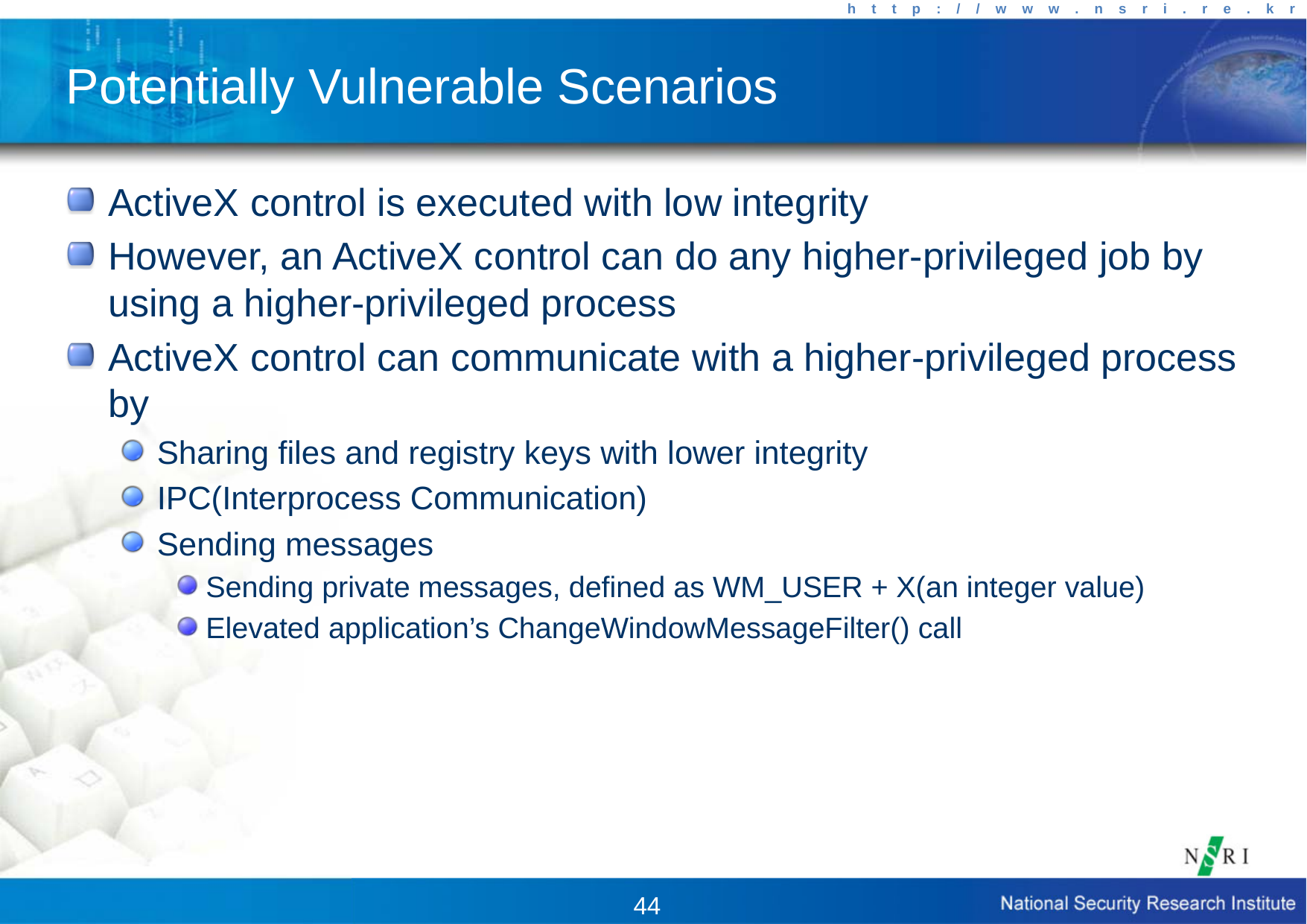

# Potentially Vulnerable Scenarios
ActiveX control is executed with low integrity
However, an ActiveX control can do any higher-privileged job by using a higher-privileged process
ActiveX control can communicate with a higher-privileged process by
Sharing files and registry keys with lower integrity
IPC(Interprocess Communication)
Sending messages
Sending private messages, defined as WM_USER + X(an integer value)
Elevated application’s ChangeWindowMessageFilter() call
44